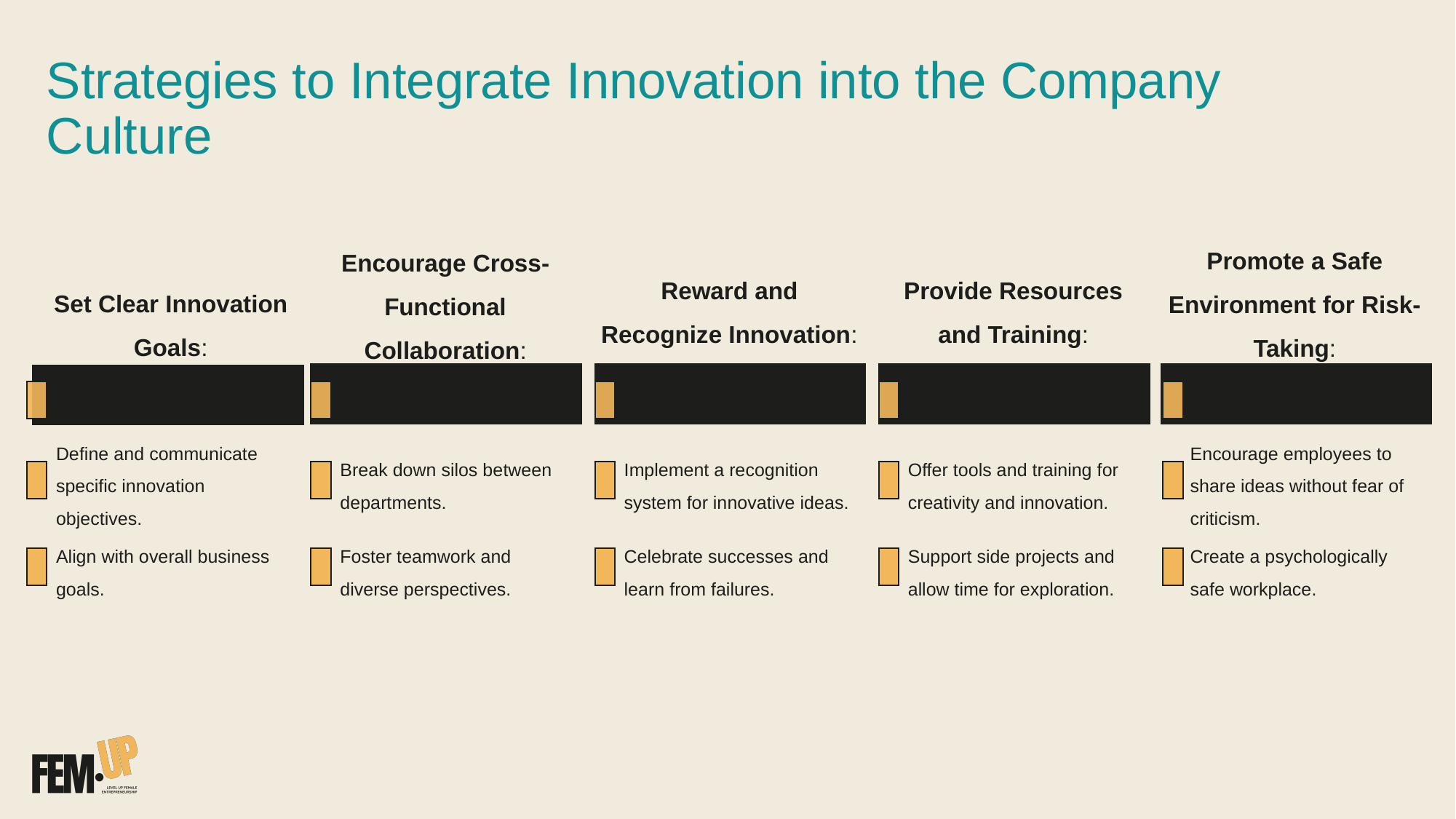

# Strategies to Integrate Innovation into the Company Culture
Set Clear Innovation Goals:
Define and communicate specific innovation objectives.
Align with overall business goals.
Encourage Cross-Functional Collaboration:
Break down silos between departments.
Foster teamwork and diverse perspectives.
Reward and Recognize Innovation:
Implement a recognition system for innovative ideas.
Celebrate successes and learn from failures.
Provide Resources and Training:
Offer tools and training for creativity and innovation.
Support side projects and allow time for exploration.
Promote a Safe Environment for Risk-Taking:
Encourage employees to share ideas without fear of criticism.
Create a psychologically safe workplace.